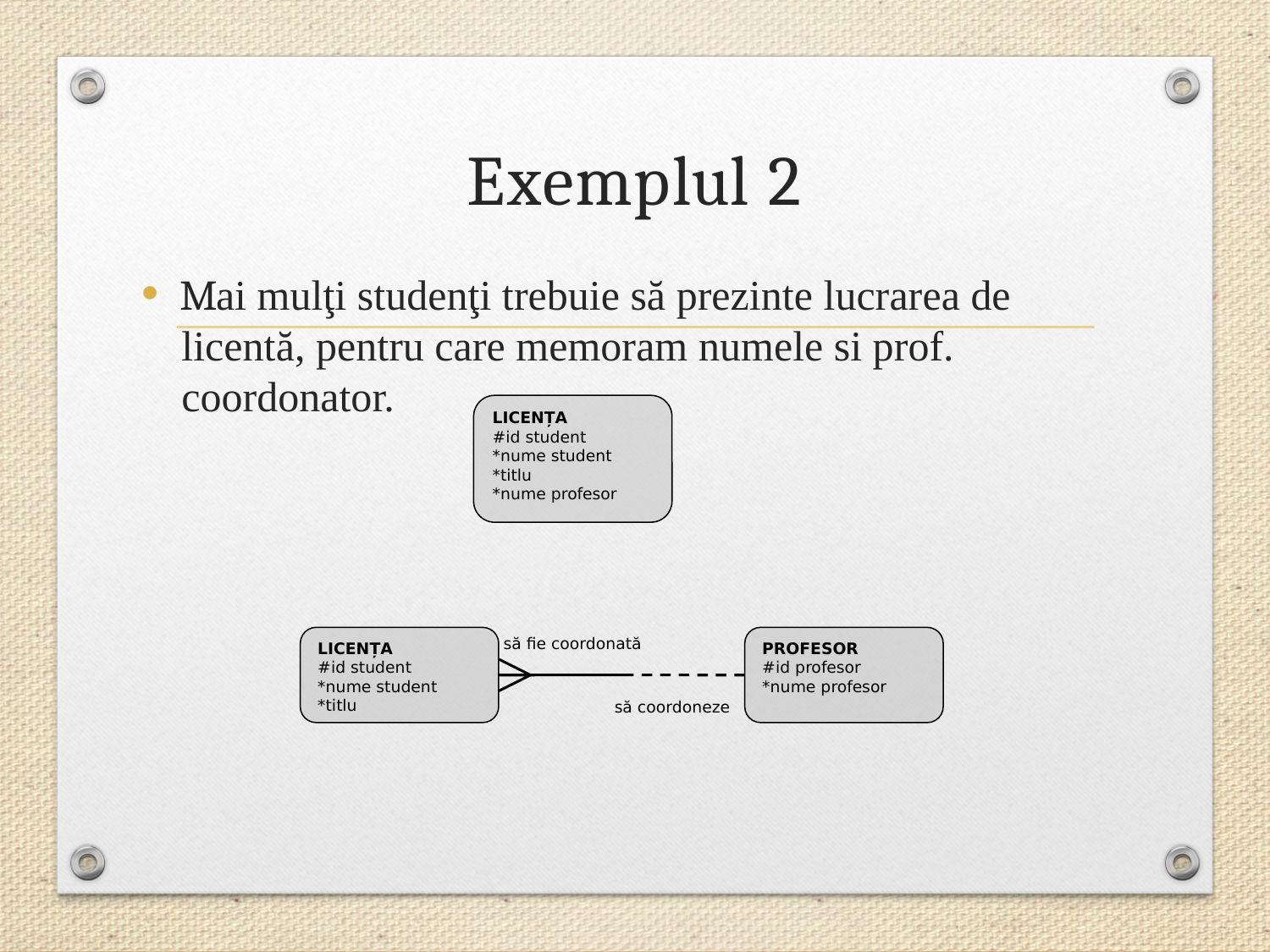

# Exemplul 2
Mai mulţi studenţi trebuie să prezinte lucrarea de licentă, pentru care memoram numele si prof. coordonator.

LICENȚA
#id student
*nume student
*titlu
*nume profesor

LICENȚA
#id student
*nume student
*titlu

PROFESOR
#id profesor
*nume profesor
să fie coordonată

să coordoneze